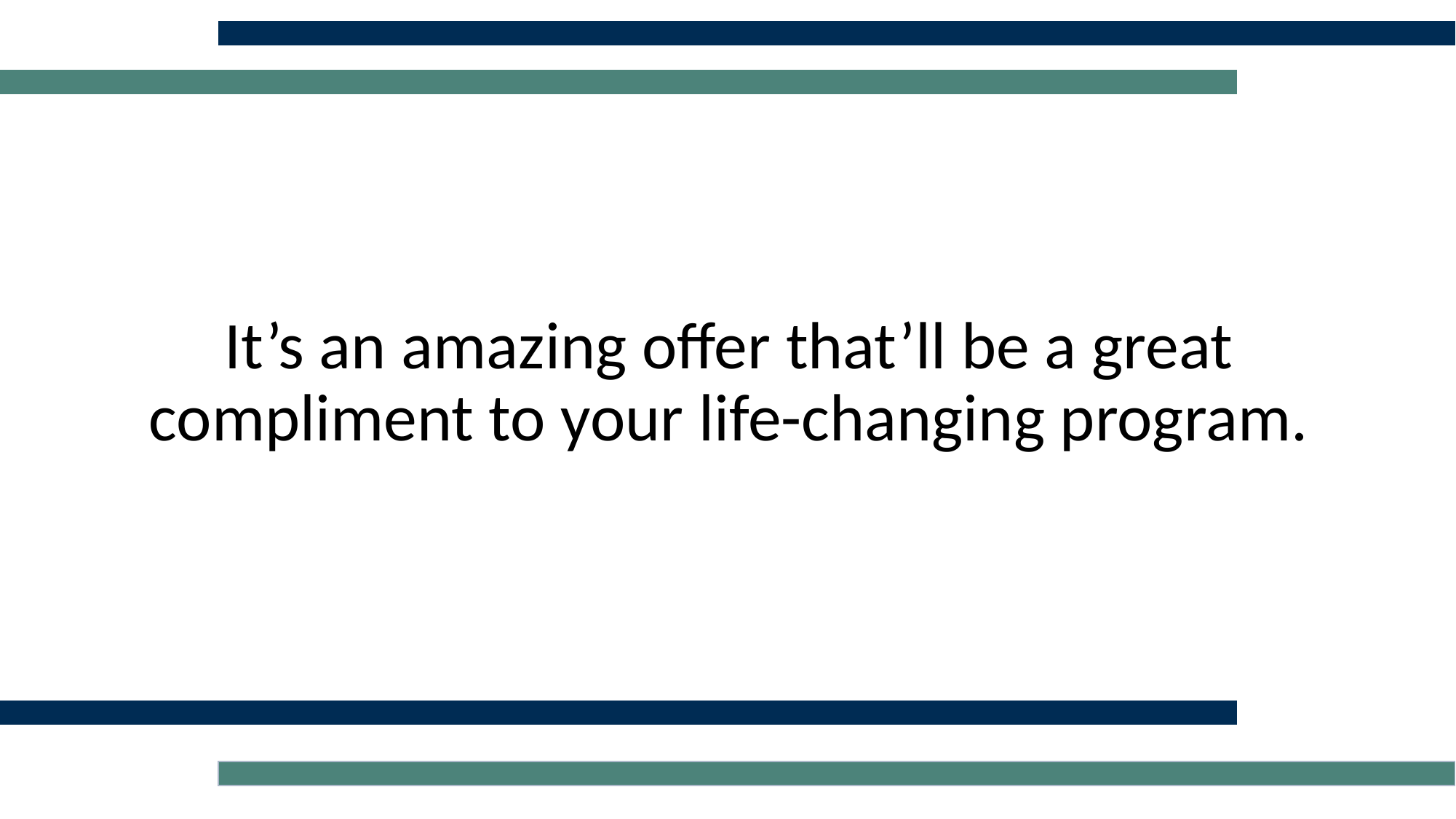

# It’s an amazing offer that’ll be a great compliment to your life-changing program.